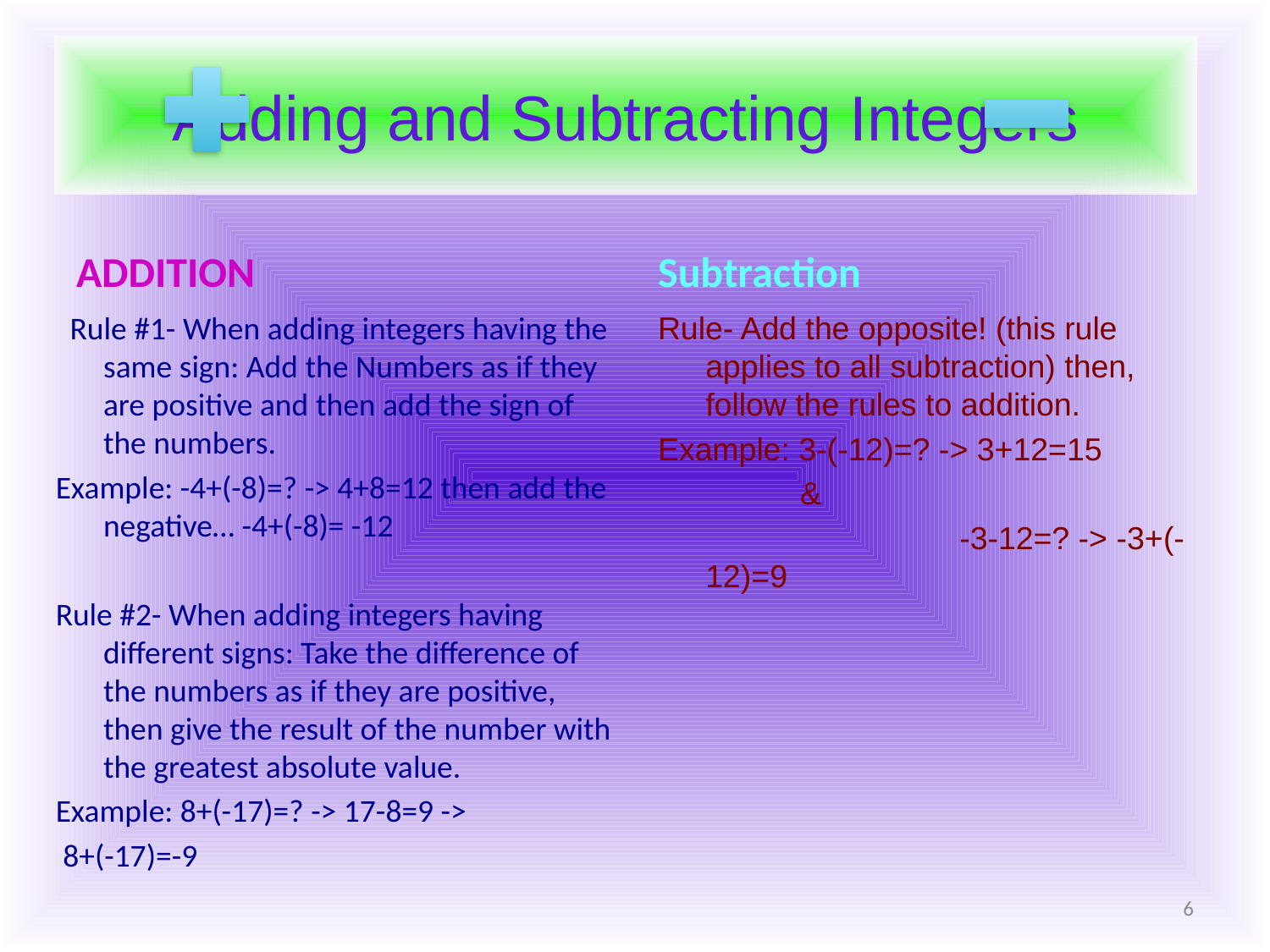

# Adding and Subtracting Integers

ADDITION
Subtraction
  Rule #1- When adding integers having the same sign: Add the Numbers as if they are positive and then add the sign of the numbers.
Example: -4+(-8)=? -> 4+8=12 then add the negative… -4+(-8)= -12

Rule #2- When adding integers having different signs: Take the difference of the numbers as if they are positive, then give the result of the number with the greatest absolute value.
Example: 8+(-17)=? -> 17-8=9 ->
 8+(-17)=-9
Rule- Add the opposite! (this rule applies to all subtraction) then, follow the rules to addition.
Example: 3-(-12)=? -> 3+12=15
                &
			-3-12=? -> -3+(-12)=9

6